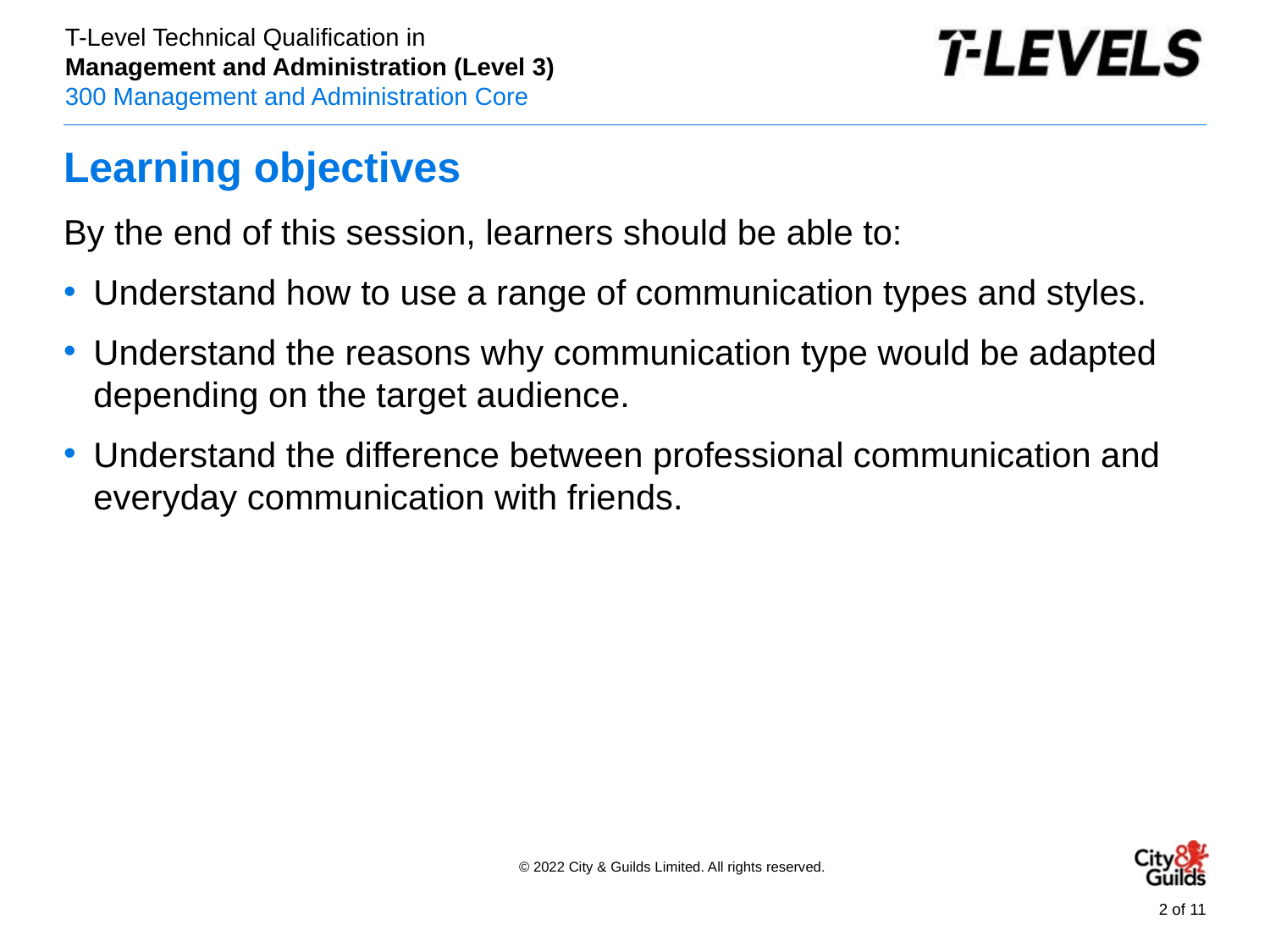

# Learning objectives
By the end of this session, learners should be able to:
Understand how to use a range of communication types and styles.
Understand the reasons why communication type would be adapted depending on the target audience.
Understand the difference between professional communication and everyday communication with friends.